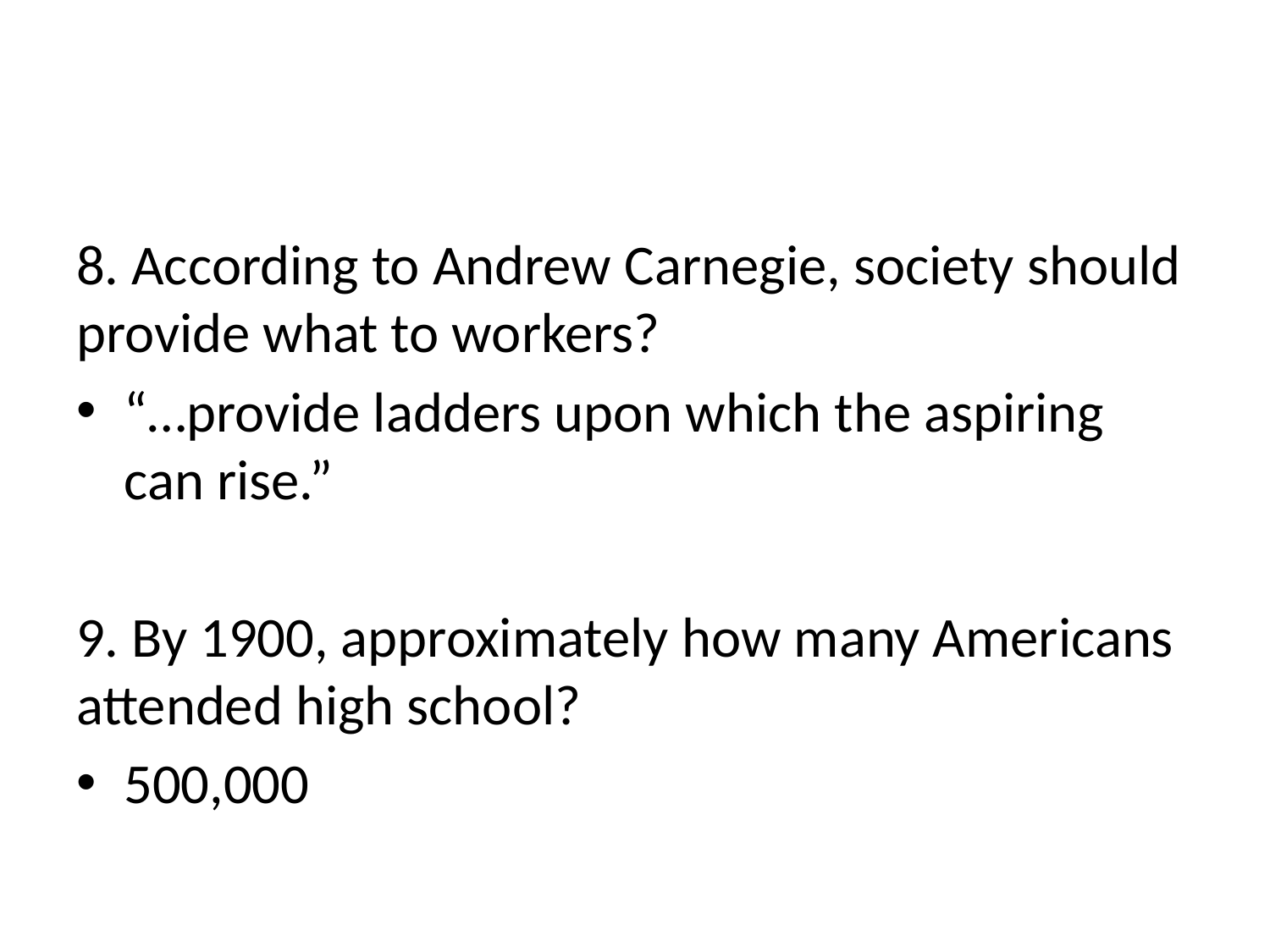

#
8. According to Andrew Carnegie, society should provide what to workers?
“…provide ladders upon which the aspiring can rise.”

9. By 1900, approximately how many Americans attended high school?
500,000